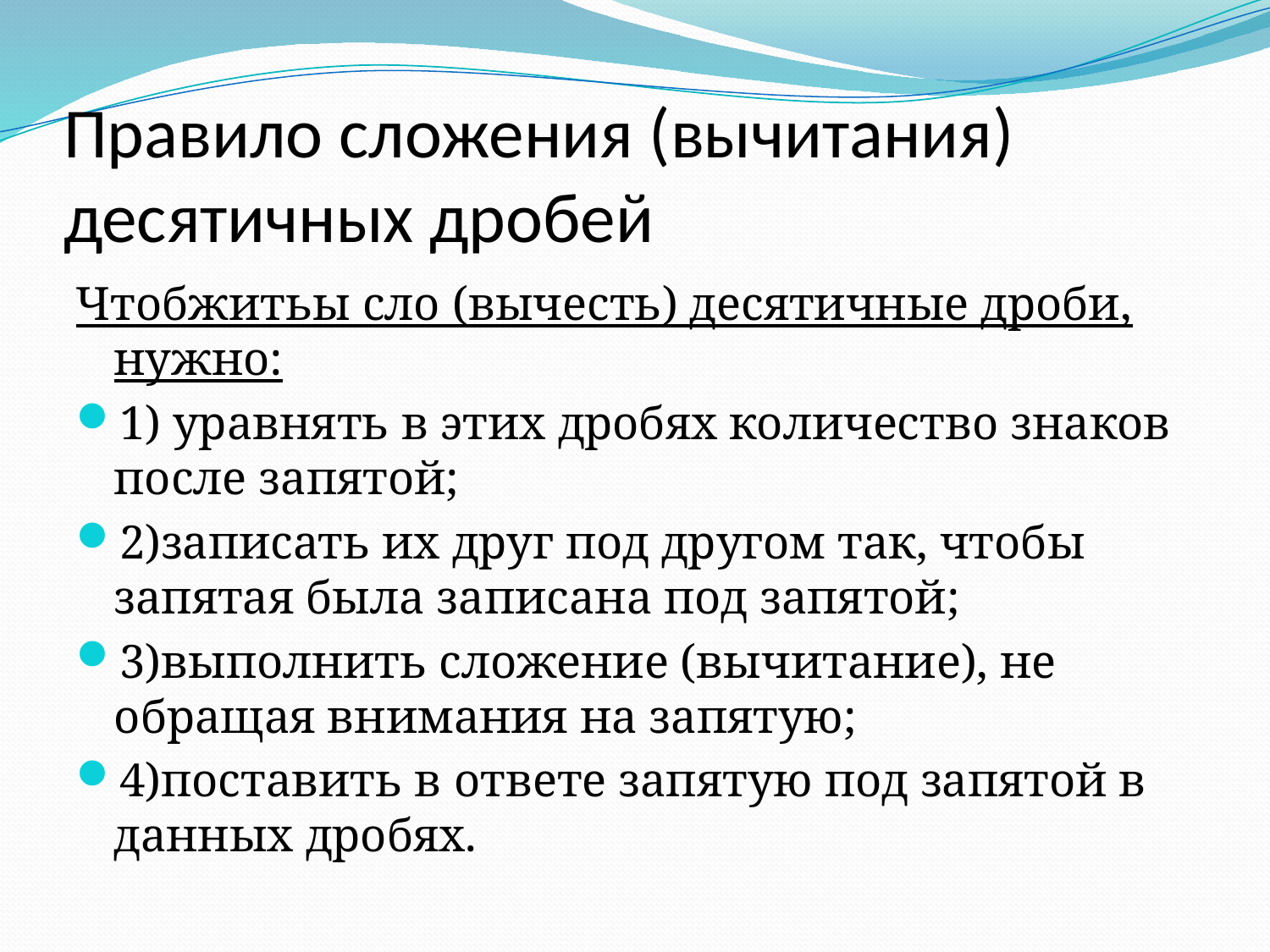

# Правило сложения (вычитания) десятичных дробей
Чтобжитьы сло (вычесть) десятичные дроби, нужно:
1) уравнять в этих дробях количество знаков после запятой;
2)записать их друг под другом так, чтобы запятая была записана под запятой;
3)выполнить сложение (вычитание), не обращая внимания на запятую;
4)поставить в ответе запятую под запятой в данных дробях.